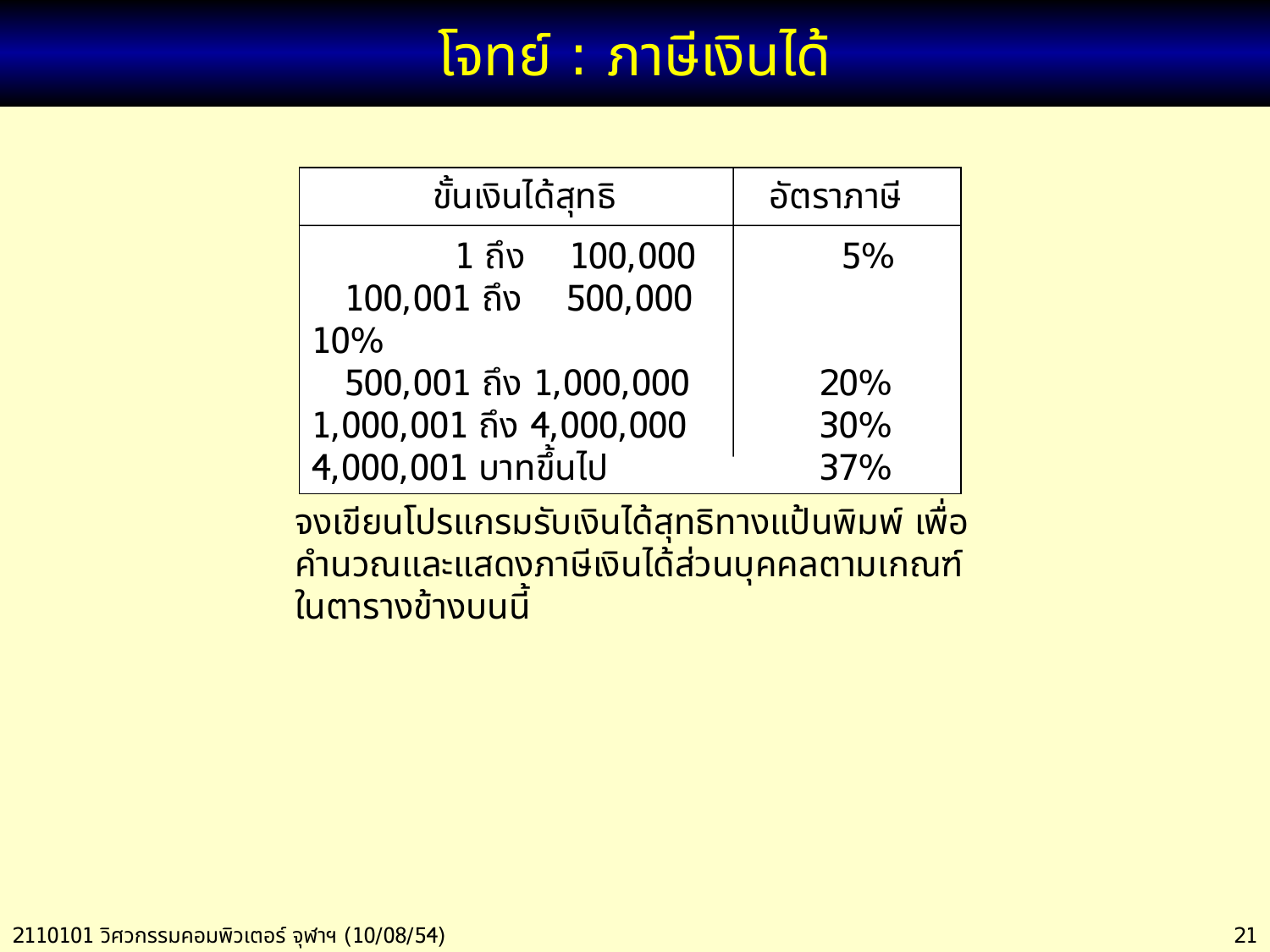

# โจทย์ : ภาษีเงินได้
           ขั้นเงินได้สุทธิ	       อัตราภาษี
             1 ถึง    100,000	  5%
   100,001 ถึง    500,000		10%
   500,001 ถึง 1,000,000		20%
1,000,001 ถึง 4,000,000		30%
4,000,001 บาทขึ้นไป		37%

จงเขียนโปรแกรมรับเงินได้สุทธิทางแป้นพิมพ์ เพื่อคำนวณและแสดงภาษีเงินได้ส่วนบุคคลตามเกณฑ์ในตารางข้างบนนี้